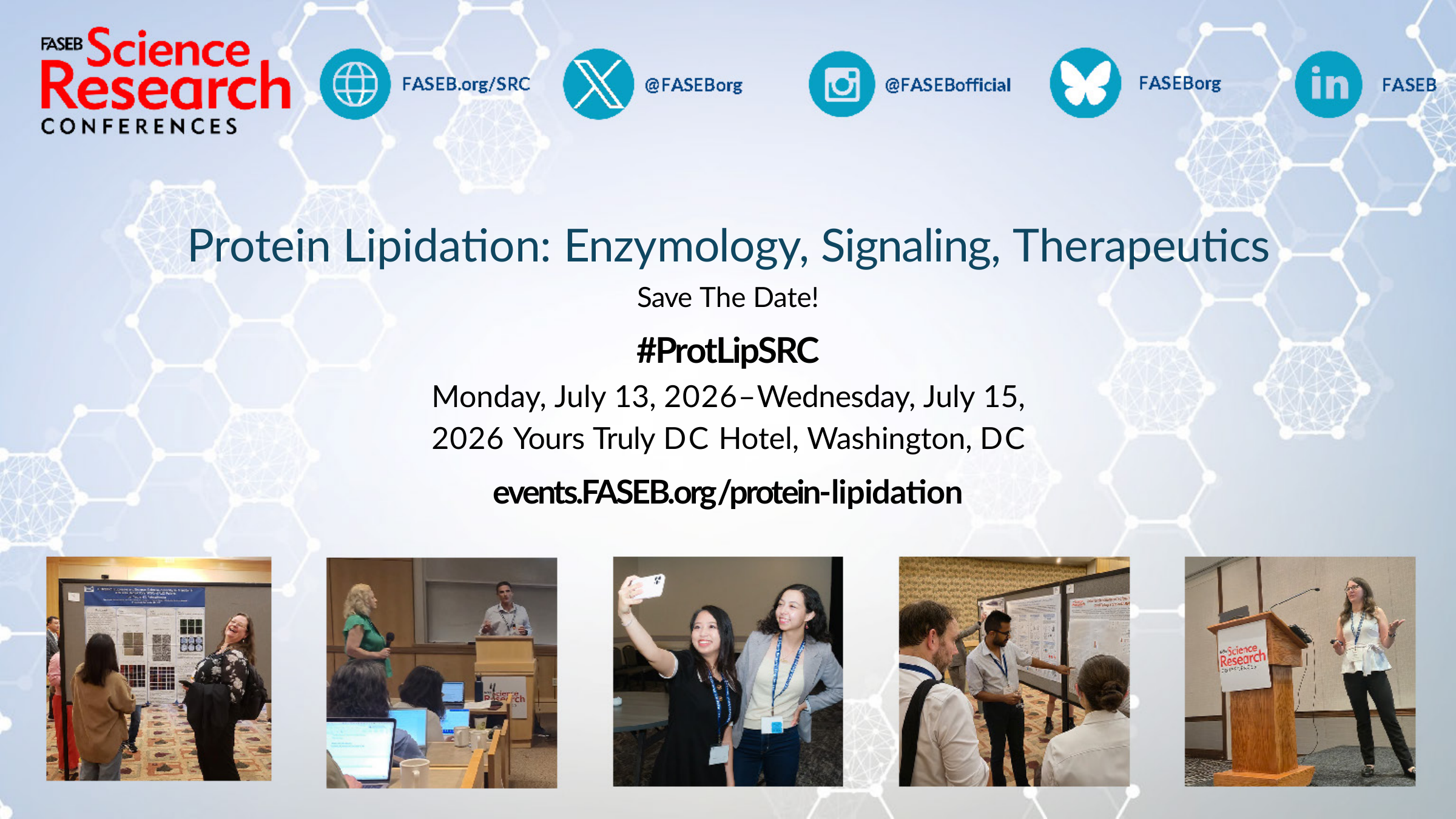

# Protein Lipidation: Enzymology, Signaling, Therapeutics
Save The Date!
#ProtLipSRC
Monday, July 13, 2026–Wednesday, July 15, 2026 Yours Truly DC Hotel, Washington, DC
events.FASEB.org/protein-lipidation